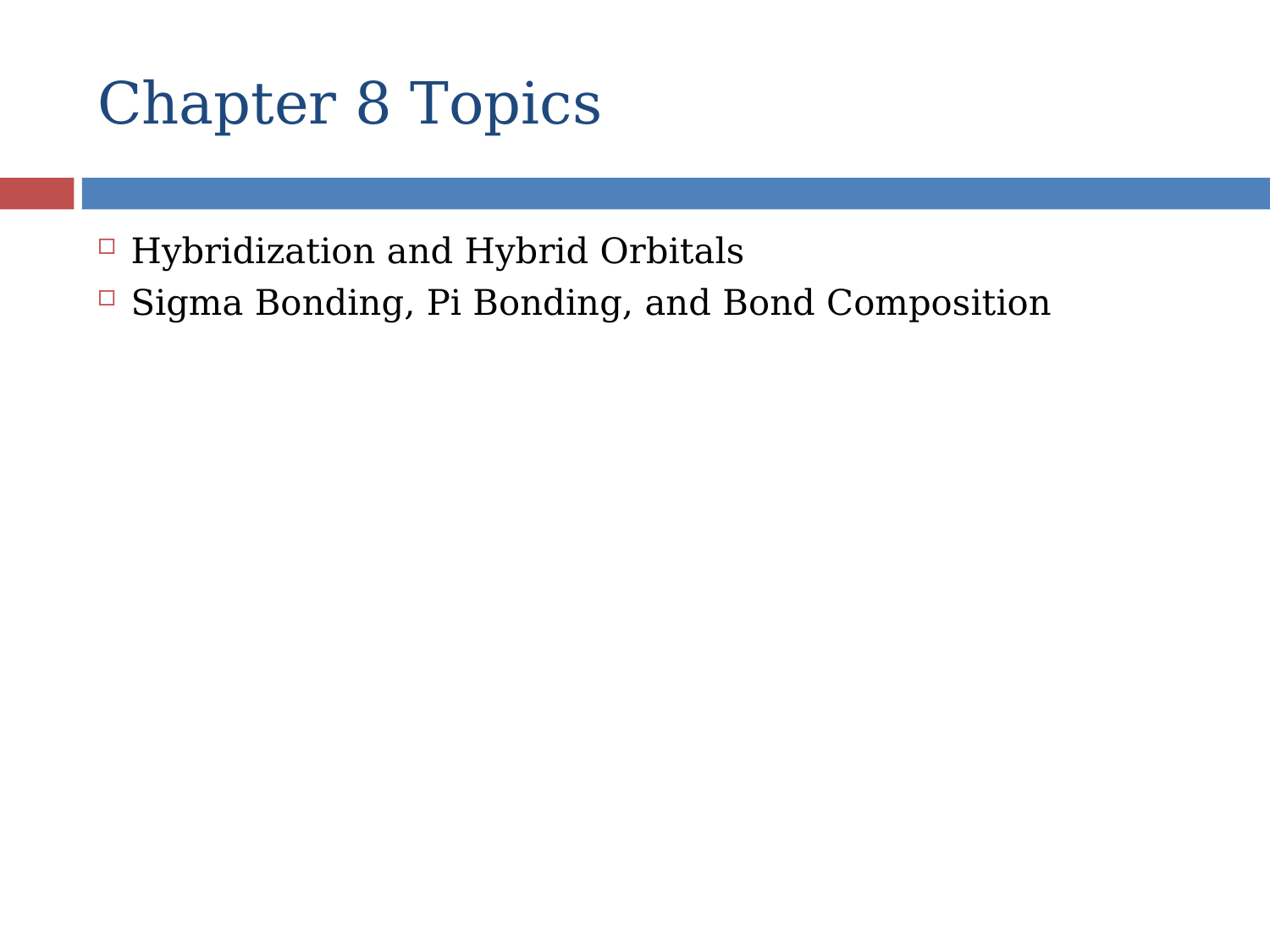

# Chapter 8 Topics
Hybridization and Hybrid Orbitals
Sigma Bonding, Pi Bonding, and Bond Composition